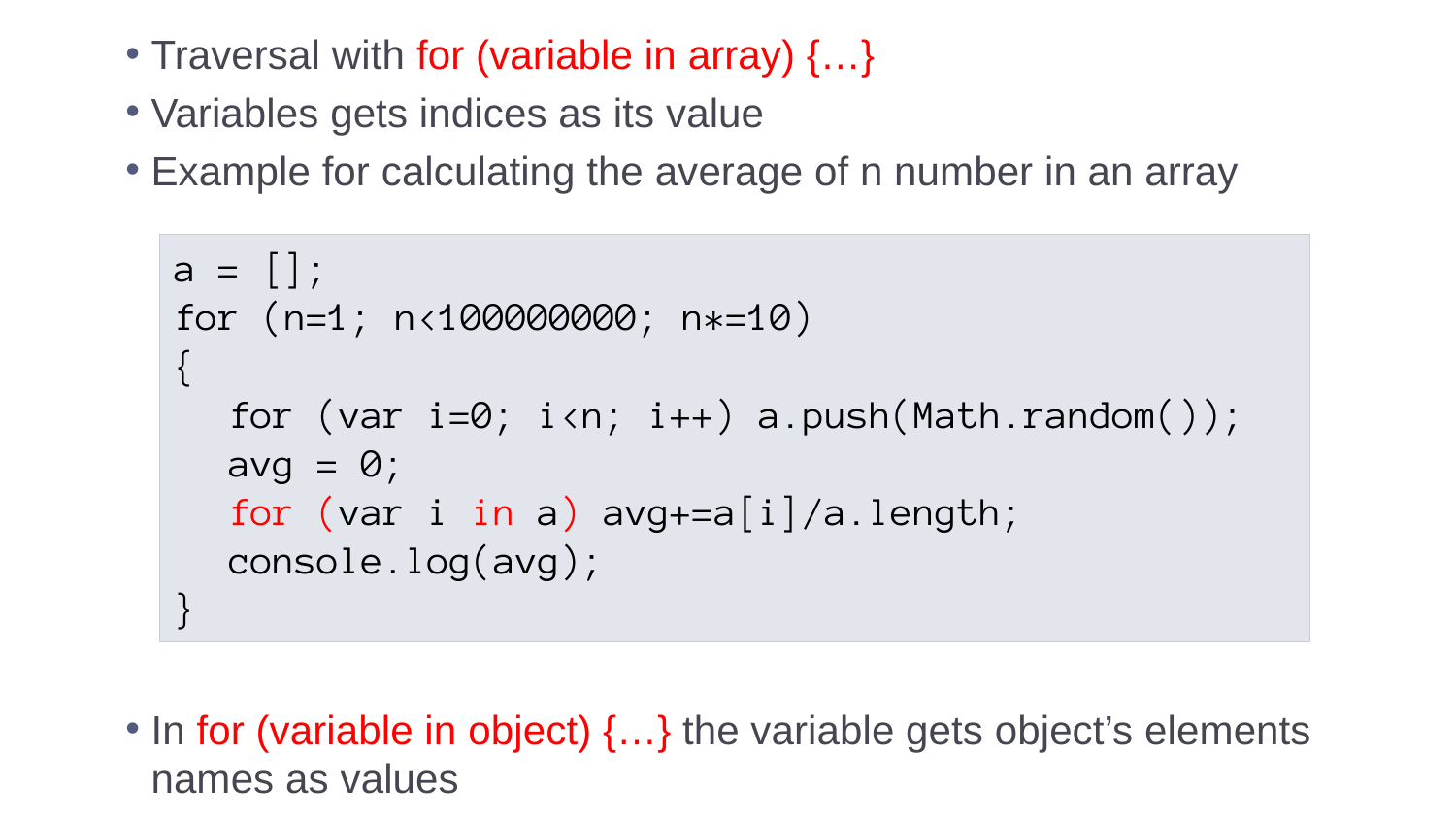

Traversal with for (variable in array) {…}
Variables gets indices as its value
Example for calculating the average of n number in an array

In for (variable in object) {…} the variable gets object’s elements names as values
a = [];
for (n=1; n<100000000; n*=10)
{
	for (var i=0; i<n; i++) a.push(Math.random());
	avg = 0;
	for (var i in a) avg+=a[i]/a.length;
	console.log(avg);
}